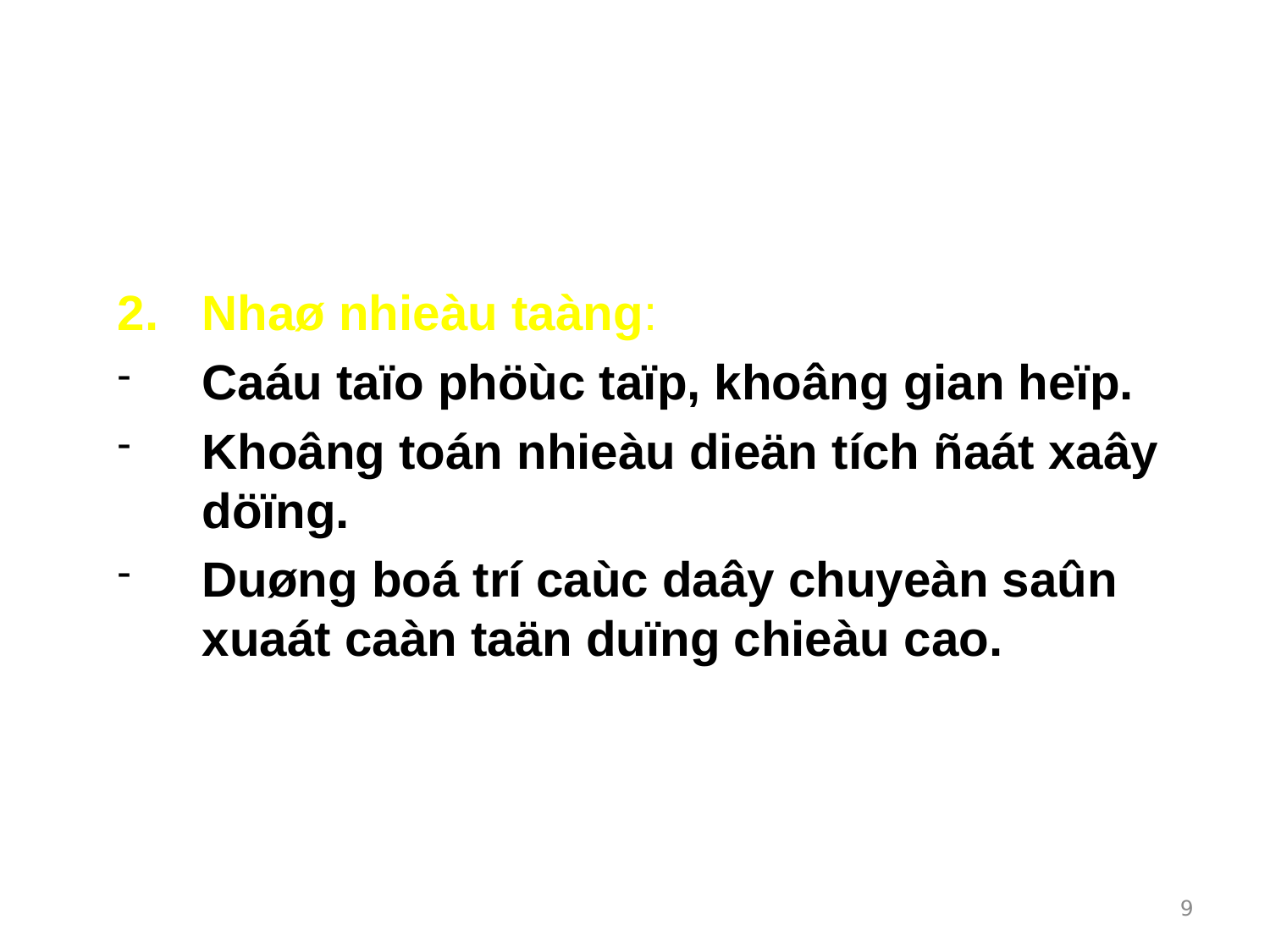

Nhaø nhieàu taàng:
Caáu taïo phöùc taïp, khoâng gian heïp.
Khoâng toán nhieàu dieän tích ñaát xaây döïng.
Duøng boá trí caùc daây chuyeàn saûn xuaát caàn taän duïng chieàu cao.

9